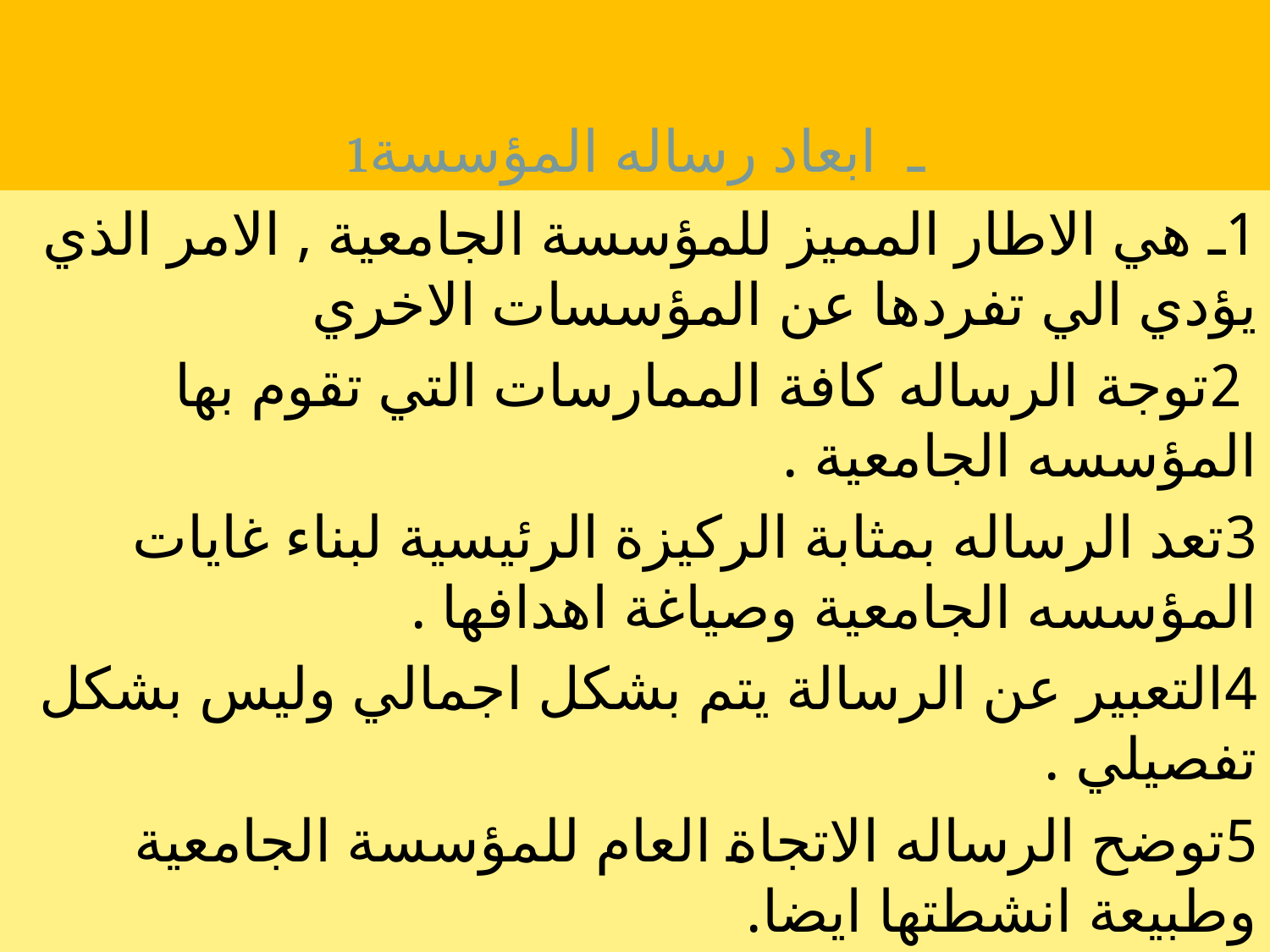

# 1ـ  ابعاد رساله المؤسسة
1ـ هي الاطار المميز للمؤسسة الجامعية , الامر الذي يؤدي الي تفردها عن المؤسسات الاخري
 2توجة الرساله كافة الممارسات التي تقوم بها المؤسسه الجامعية .
3تعد الرساله بمثابة الركيزة الرئيسية لبناء غايات المؤسسه الجامعية وصياغة اهدافها .
4التعبير عن الرسالة يتم بشكل اجمالي وليس بشكل تفصيلي .
5توضح الرساله الاتجاة العام للمؤسسة الجامعية وطبيعة انشطتها ايضا.